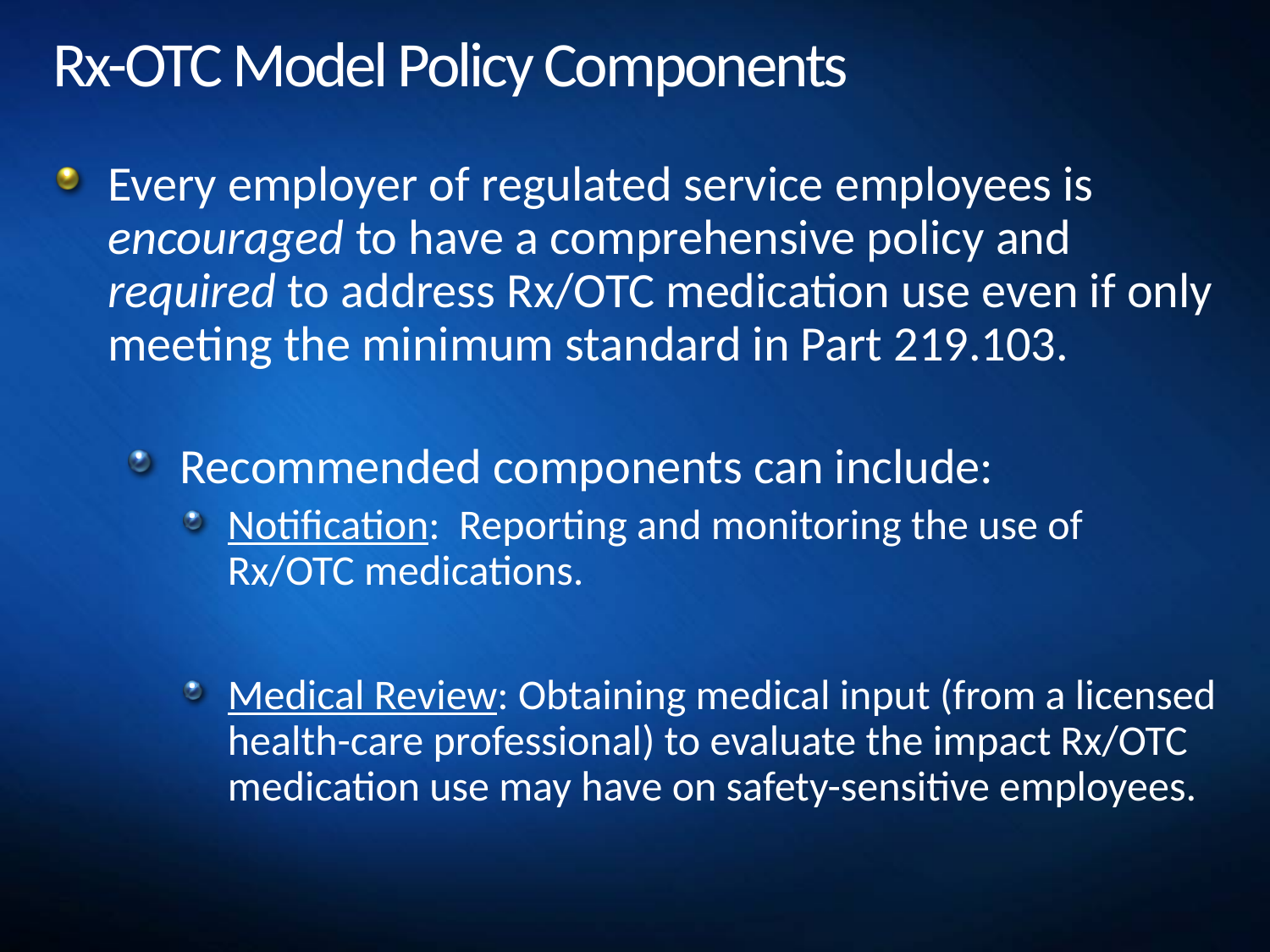

# Rx-OTC Model Policy Components
Every employer of regulated service employees is encouraged to have a comprehensive policy and required to address Rx/OTC medication use even if only meeting the minimum standard in Part 219.103.

Recommended components can include:
Notification:  Reporting and monitoring the use of Rx/OTC medications.

Medical Review: Obtaining medical input (from a licensed health-care professional) to evaluate the impact Rx/OTC medication use may have on safety-sensitive employees.